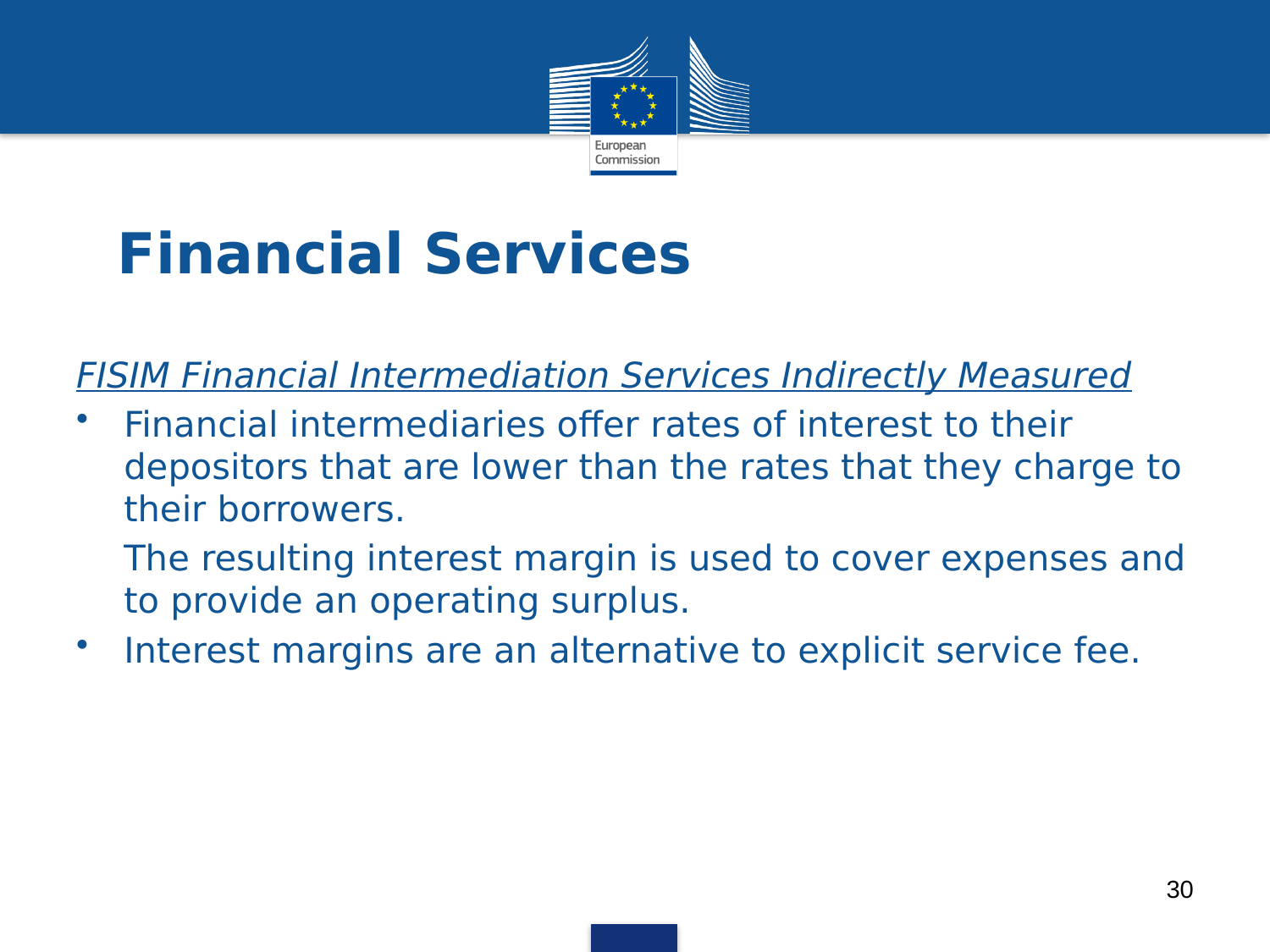

# Financial Services
FISIM Financial Intermediation Services Indirectly Measured
Financial intermediaries offer rates of interest to their depositors that are lower than the rates that they charge to their borrowers.
The resulting interest margin is used to cover expenses and to provide an operating surplus.
Interest margins are an alternative to explicit service fee.
30